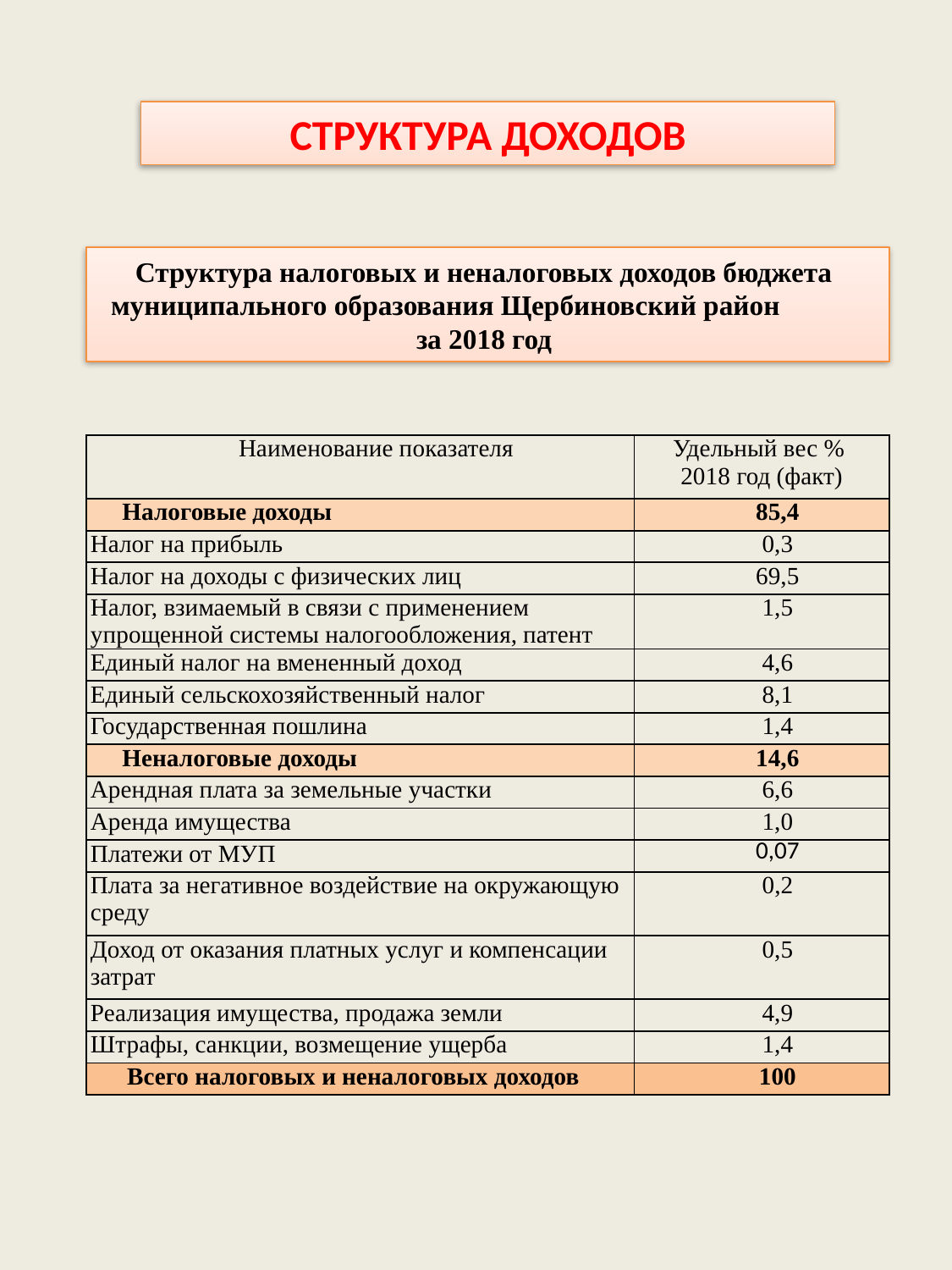

СТРУКТУРА ДОХОДОВ
Структура налоговых и неналоговых доходов бюджета
муниципального образования Щербиновский район             за 2018 год
| Наименование показателя | Удельный вес % 2018 год (факт) |
| --- | --- |
| Налоговые доходы | 85,4 |
| Налог на прибыль | 0,3 |
| Налог на доходы с физических лиц | 69,5 |
| Налог, взимаемый в связи с применением упрощенной системы налогообложения, патент | 1,5 |
| Единый налог на вмененный доход | 4,6 |
| Единый сельскохозяйственный налог | 8,1 |
| Государственная пошлина | 1,4 |
| Неналоговые доходы | 14,6 |
| Арендная плата за земельные участки | 6,6 |
| Аренда имущества | 1,0 |
| Платежи от МУП | 0,07 |
| Плата за негативное воздействие на окружающую среду | 0,2 |
| Доход от оказания платных услуг и компенсации затрат | 0,5 |
| Реализация имущества, продажа земли | 4,9 |
| Штрафы, санкции, возмещение ущерба | 1,4 |
| Всего налоговых и неналоговых доходов | 100 |